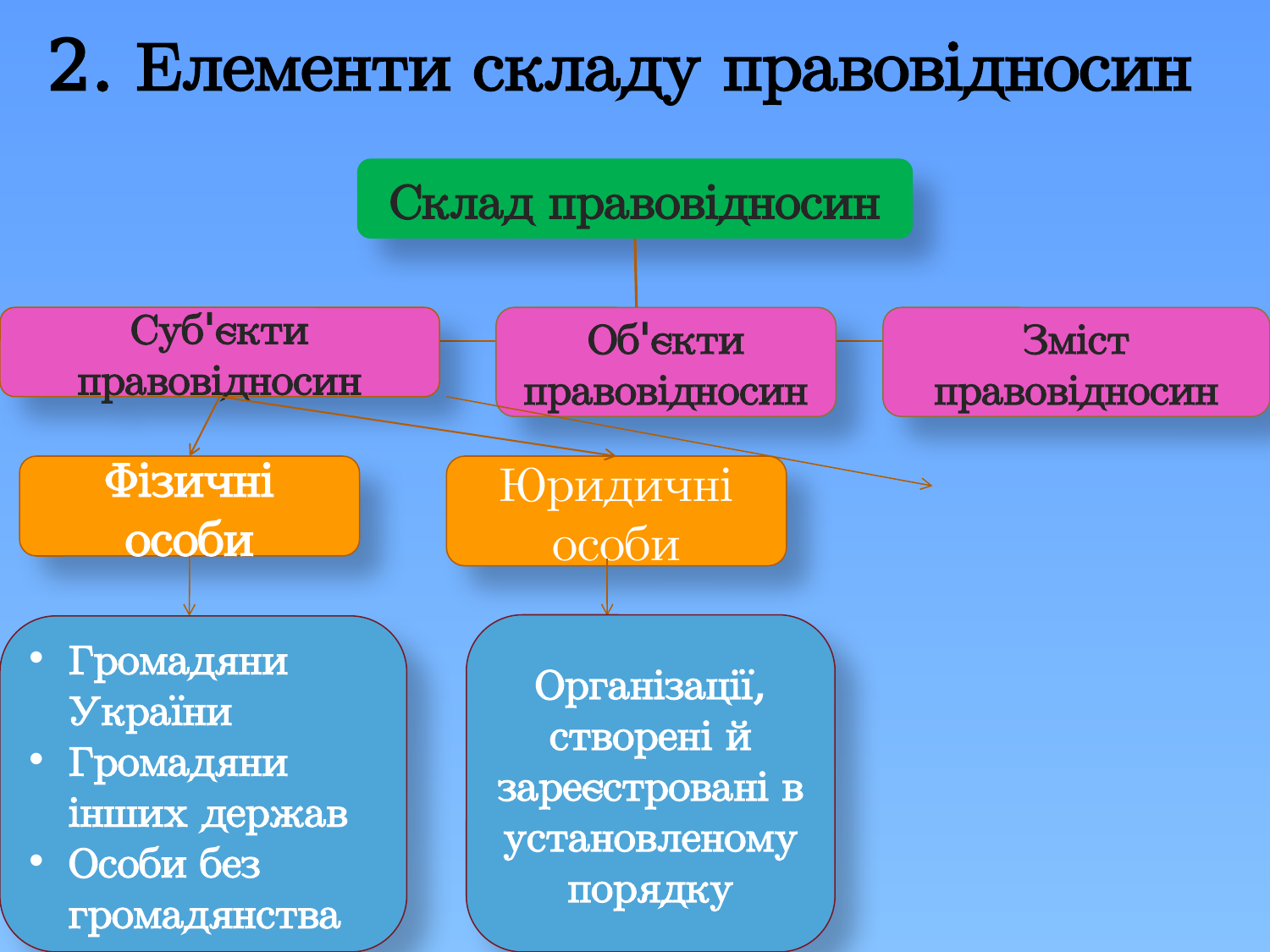

# 2. Елементи складу правовідносин
Склад правовідносин
Суб'єкти правовідносин
Об'єкти правовідносин
Зміст правовідносин
Фізичні особи
Юридичні особи
Організації, створені й зареєстровані в установленому порядку
Громадяни України
Громадяни інших держав
Особи без громадянства